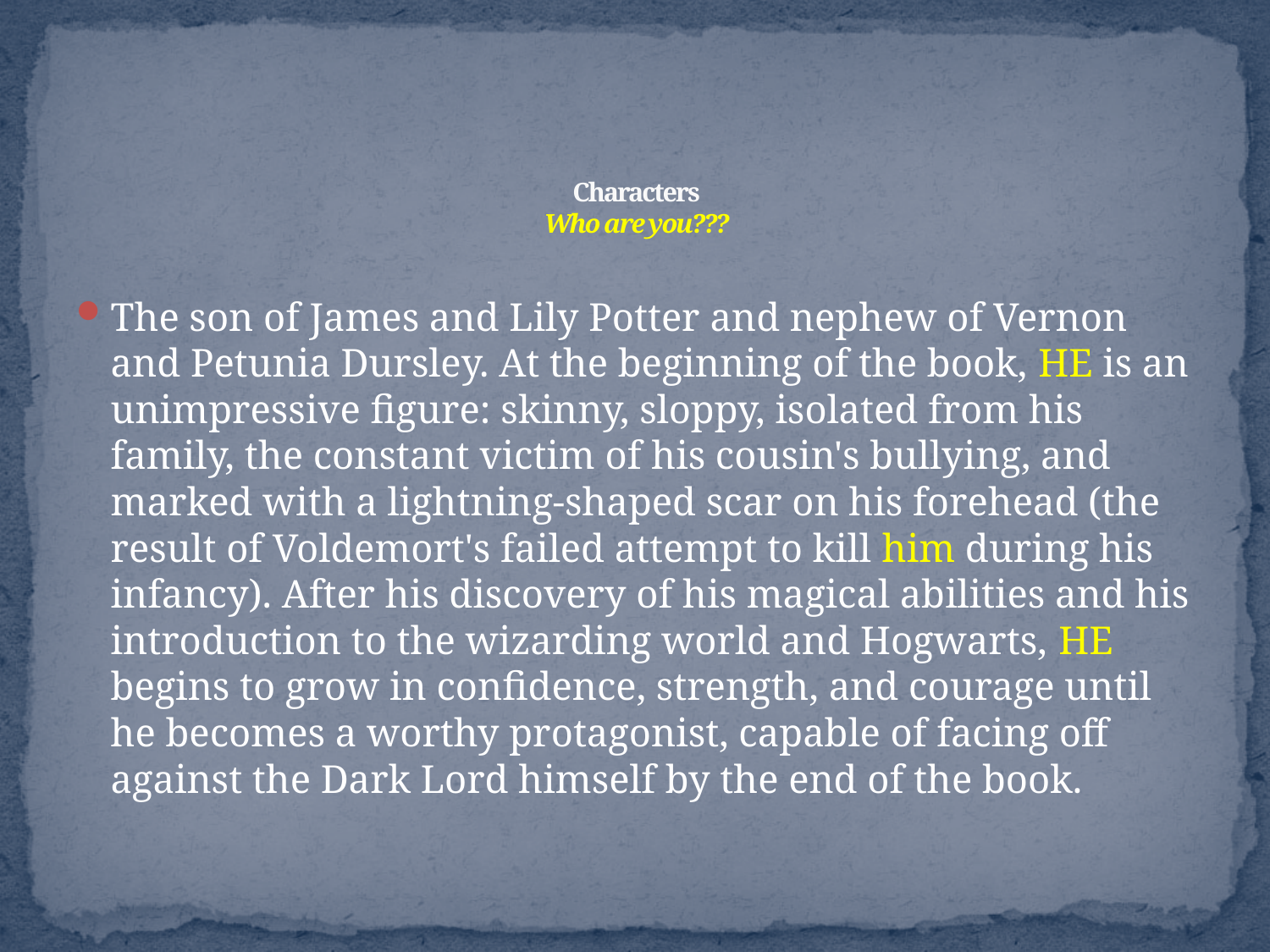

# Characters Who are you???
The son of James and Lily Potter and nephew of Vernon and Petunia Dursley. At the beginning of the book, HE is an unimpressive figure: skinny, sloppy, isolated from his family, the constant victim of his cousin's bullying, and marked with a lightning-shaped scar on his forehead (the result of Voldemort's failed attempt to kill him during his infancy). After his discovery of his magical abilities and his introduction to the wizarding world and Hogwarts, HE begins to grow in confidence, strength, and courage until he becomes a worthy protagonist, capable of facing off against the Dark Lord himself by the end of the book.